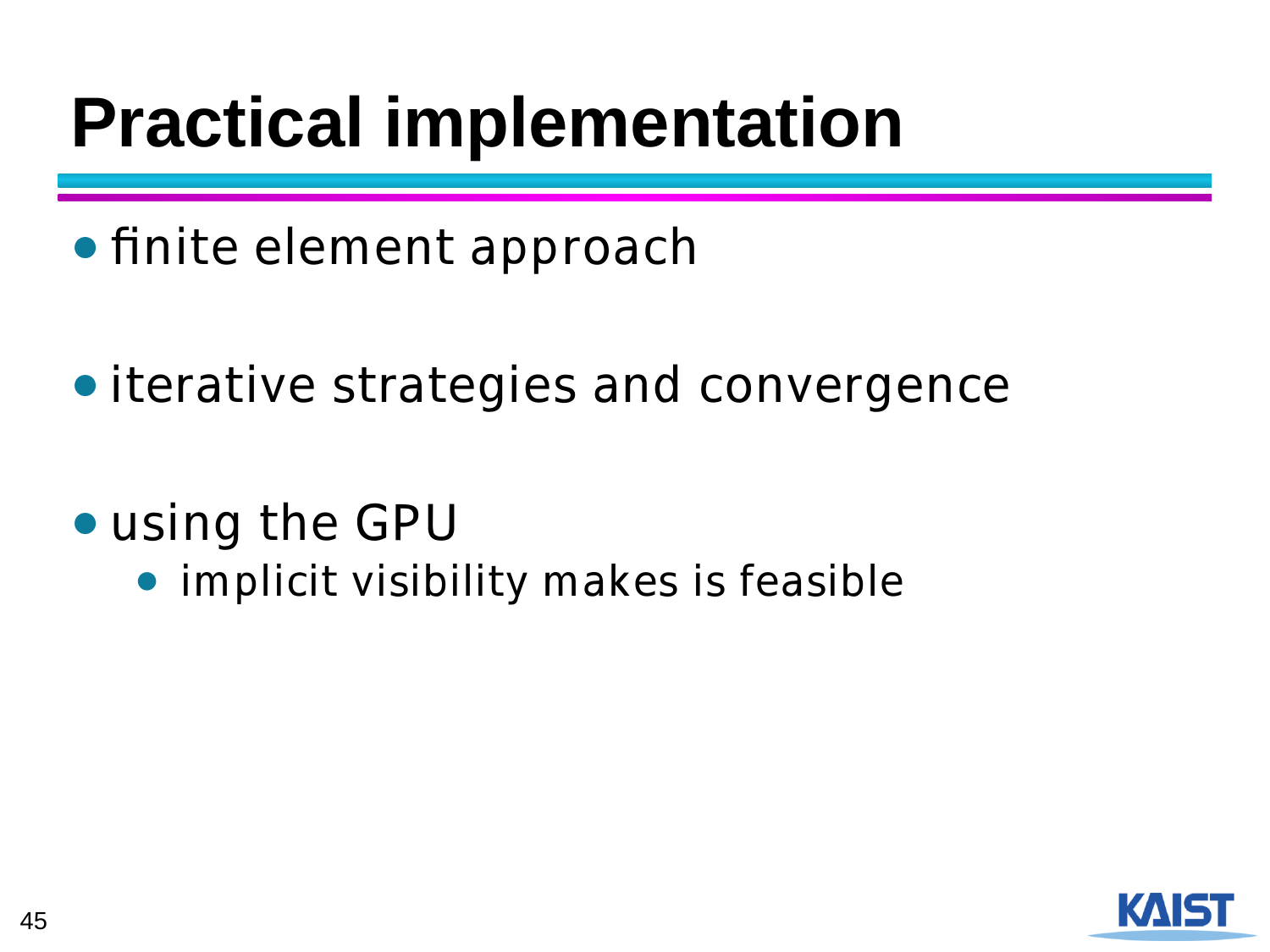

# Practical implementation
finite element approach

iterative strategies and convergence

using the GPU
implicit visibility makes is feasible

45